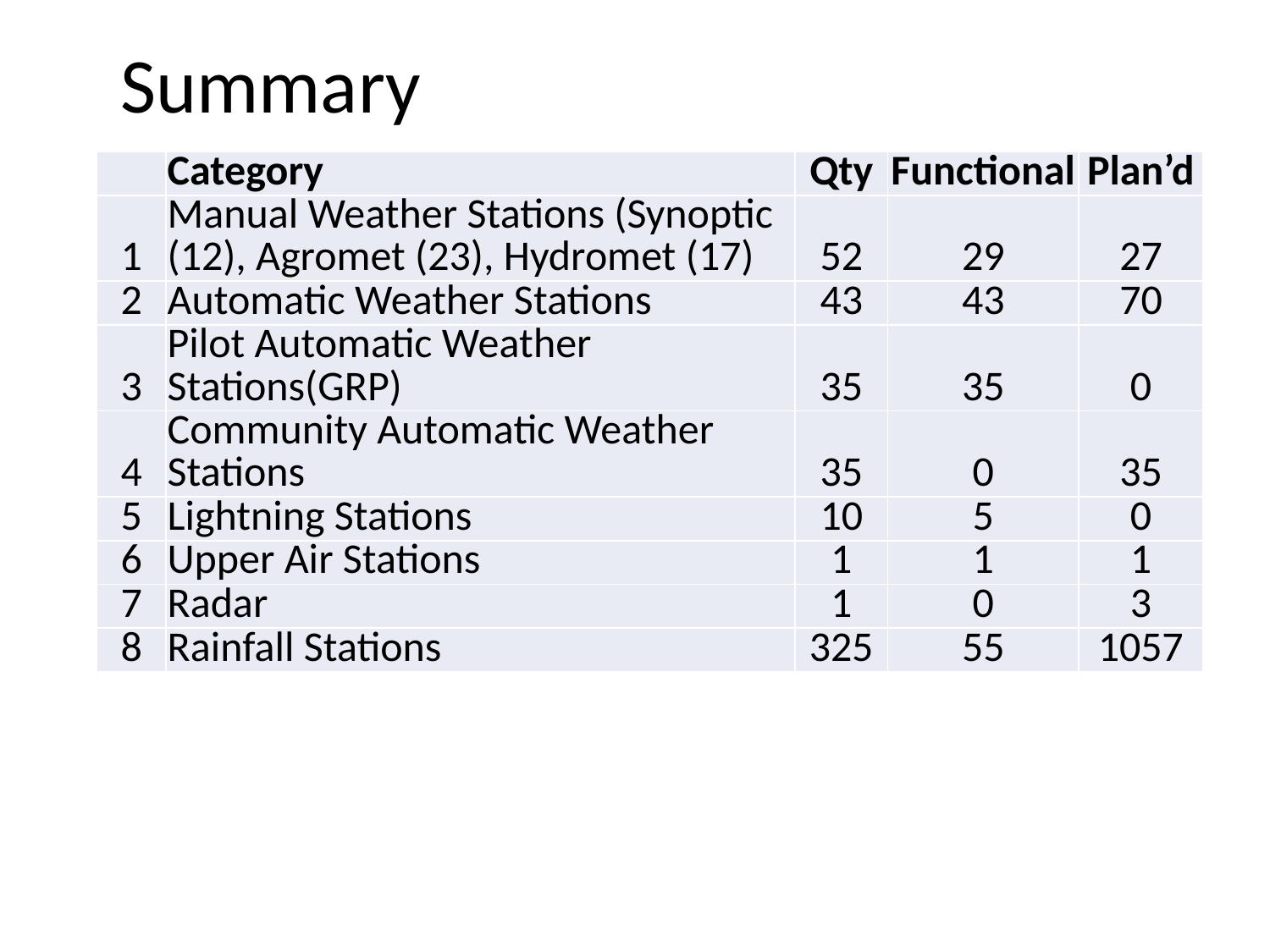

# Summary
|  | Category | Qty | Functional | Plan’d |
| --- | --- | --- | --- | --- |
| 1 | Manual Weather Stations (Synoptic (12), Agromet (23), Hydromet (17) | 52 | 29 | 27 |
| 2 | Automatic Weather Stations | 43 | 43 | 70 |
| 3 | Pilot Automatic Weather Stations(GRP) | 35 | 35 | 0 |
| 4 | Community Automatic Weather Stations | 35 | 0 | 35 |
| 5 | Lightning Stations | 10 | 5 | 0 |
| 6 | Upper Air Stations | 1 | 1 | 1 |
| 7 | Radar | 1 | 0 | 3 |
| 8 | Rainfall Stations | 325 | 55 | 1057 |